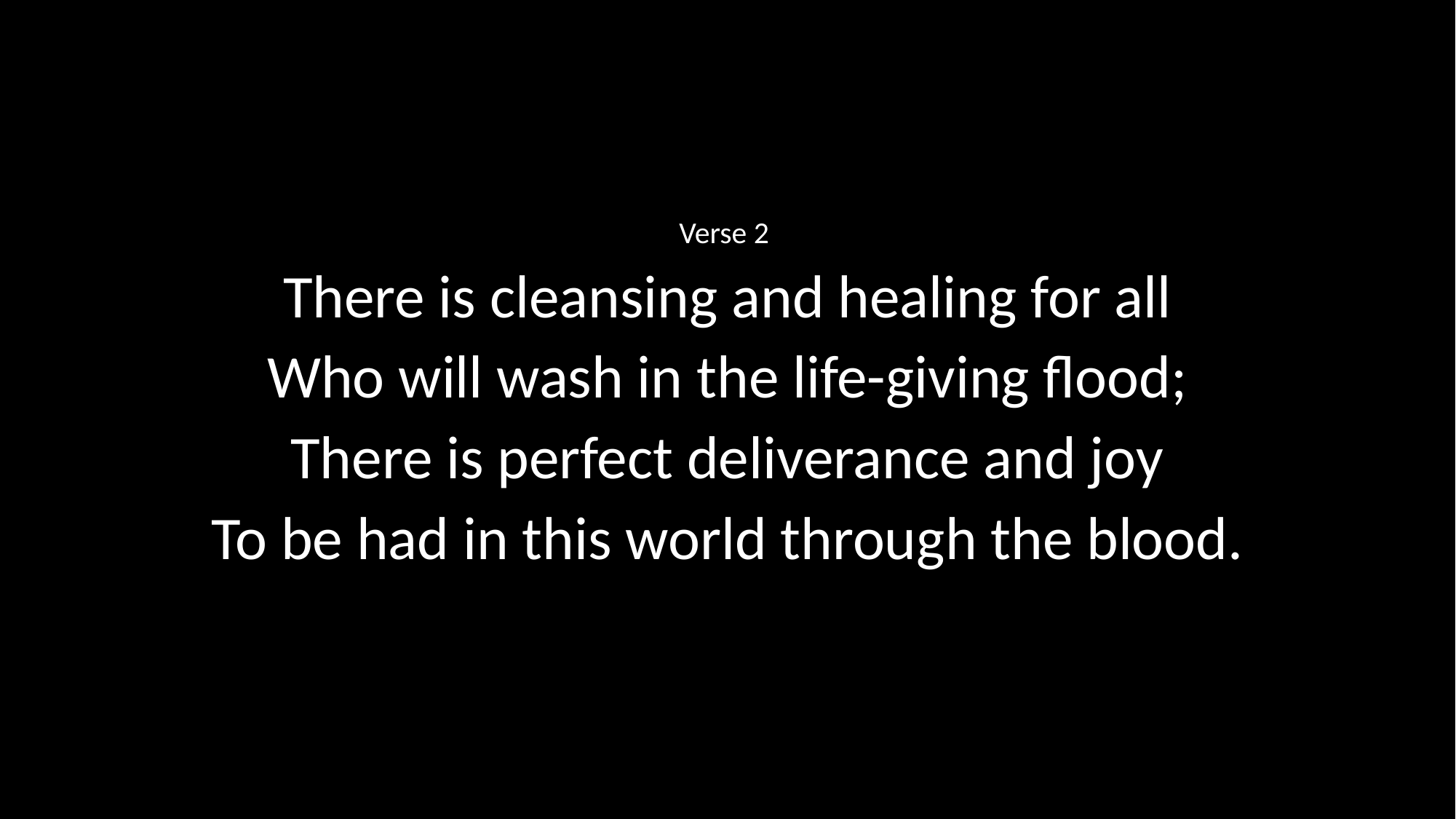

Verse 2
There is cleansing and healing for all
Who will wash in the life-giving flood;
There is perfect deliverance and joy
To be had in this world through the blood.